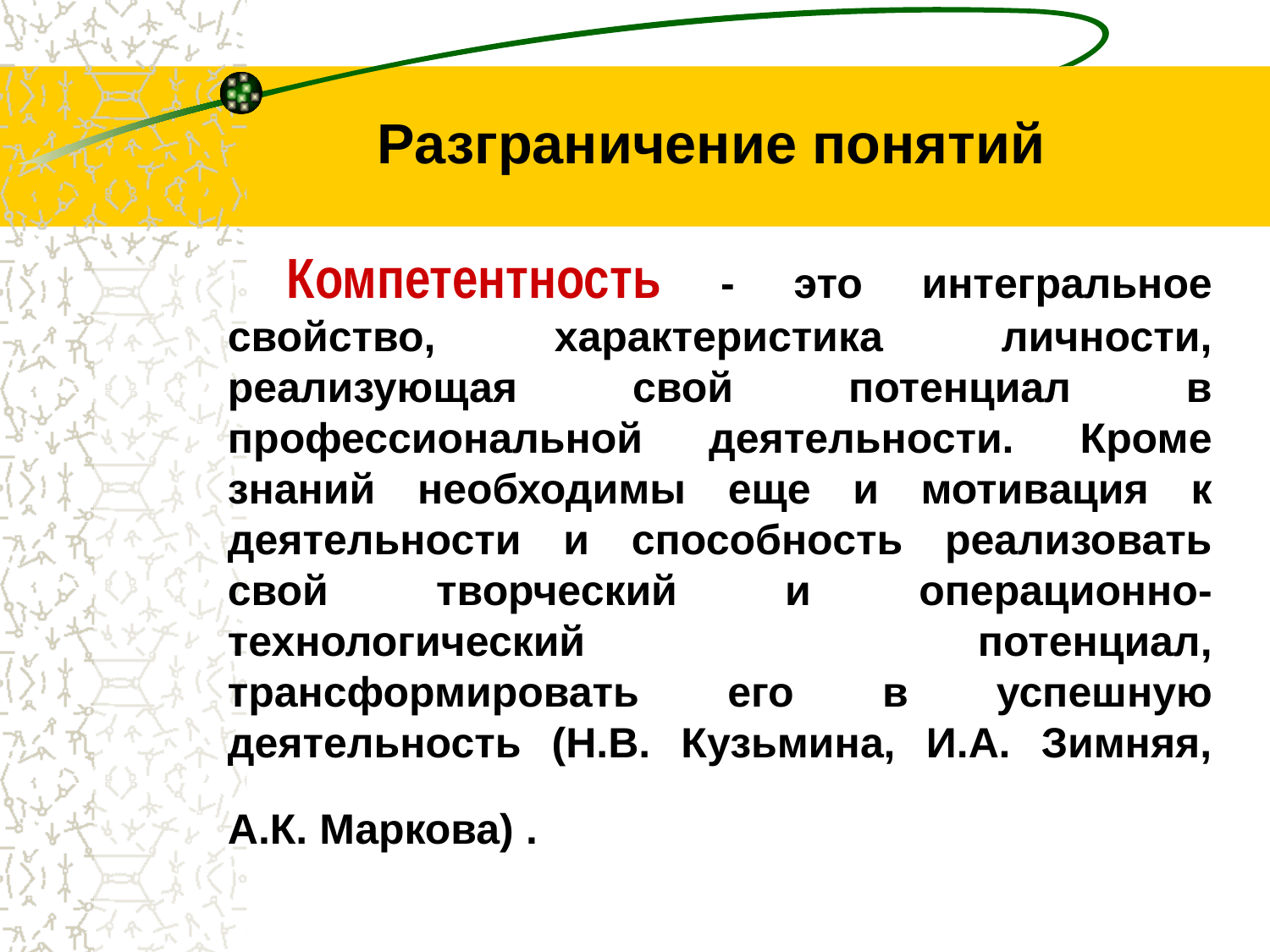

Разграничение понятий
# Компетентность - это интегральное свойство, характеристика личности, реализующая свой потенциал в профессиональной деятельности. Кроме знаний необходимы еще и мотивация к деятельности и способность реализовать свой творческий и операционно-технологический потенциал, трансформировать его в успешную деятельность (Н.В. Кузьмина, И.А. Зимняя, А.К. Маркова) .